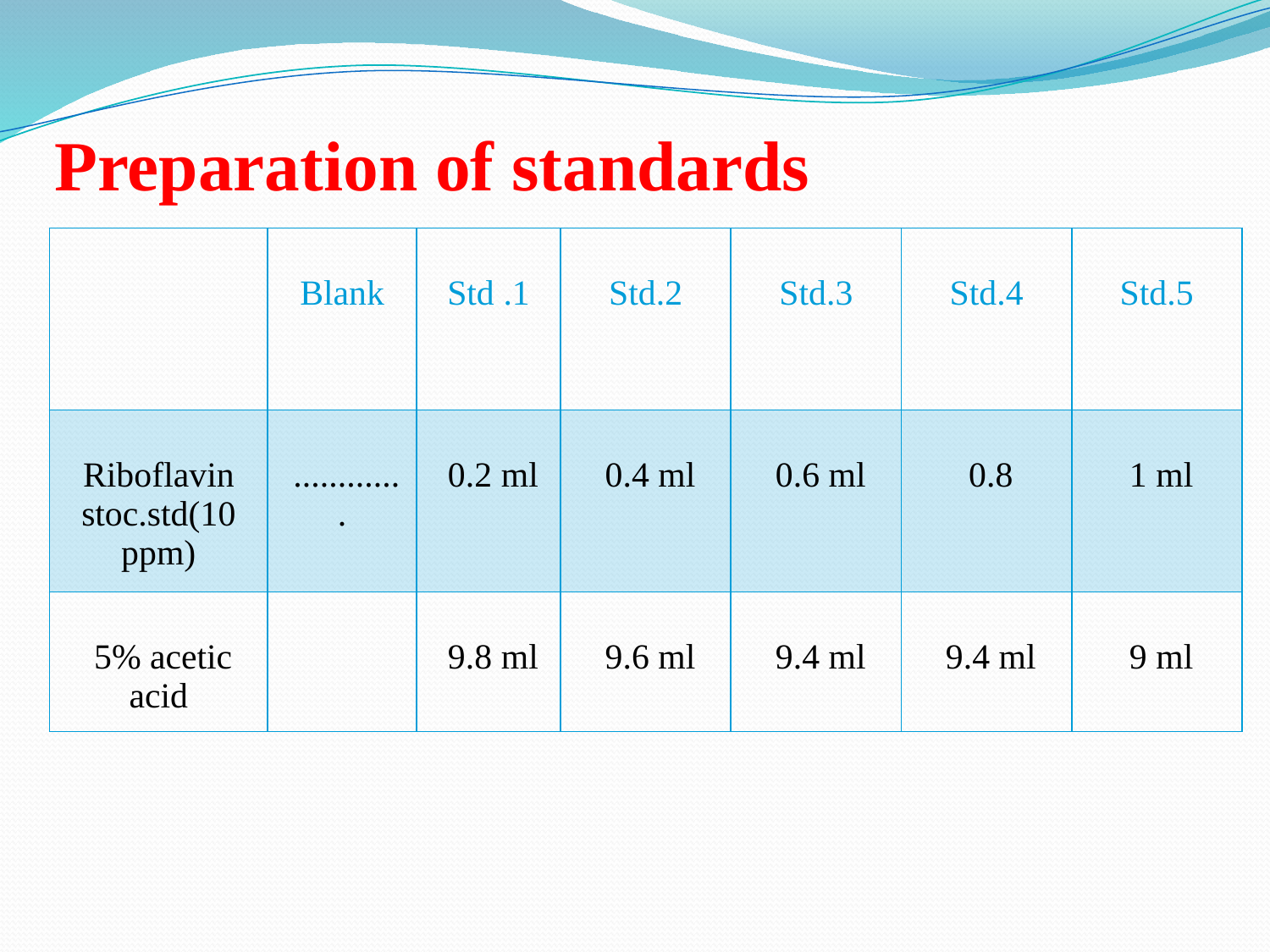

# Preparation of standards
|  | Blank | Std .1 | Std.2 | Std.3 | Std.4 | Std.5 |
| --- | --- | --- | --- | --- | --- | --- |
| Riboflavin stoc.std(10 ppm) | ............. | 0.2 ml | 0.4 ml | 0.6 ml | 0.8 | 1 ml |
| 5% acetic acid |  | 9.8 ml | 9.6 ml | 9.4 ml | 9.4 ml | 9 ml |